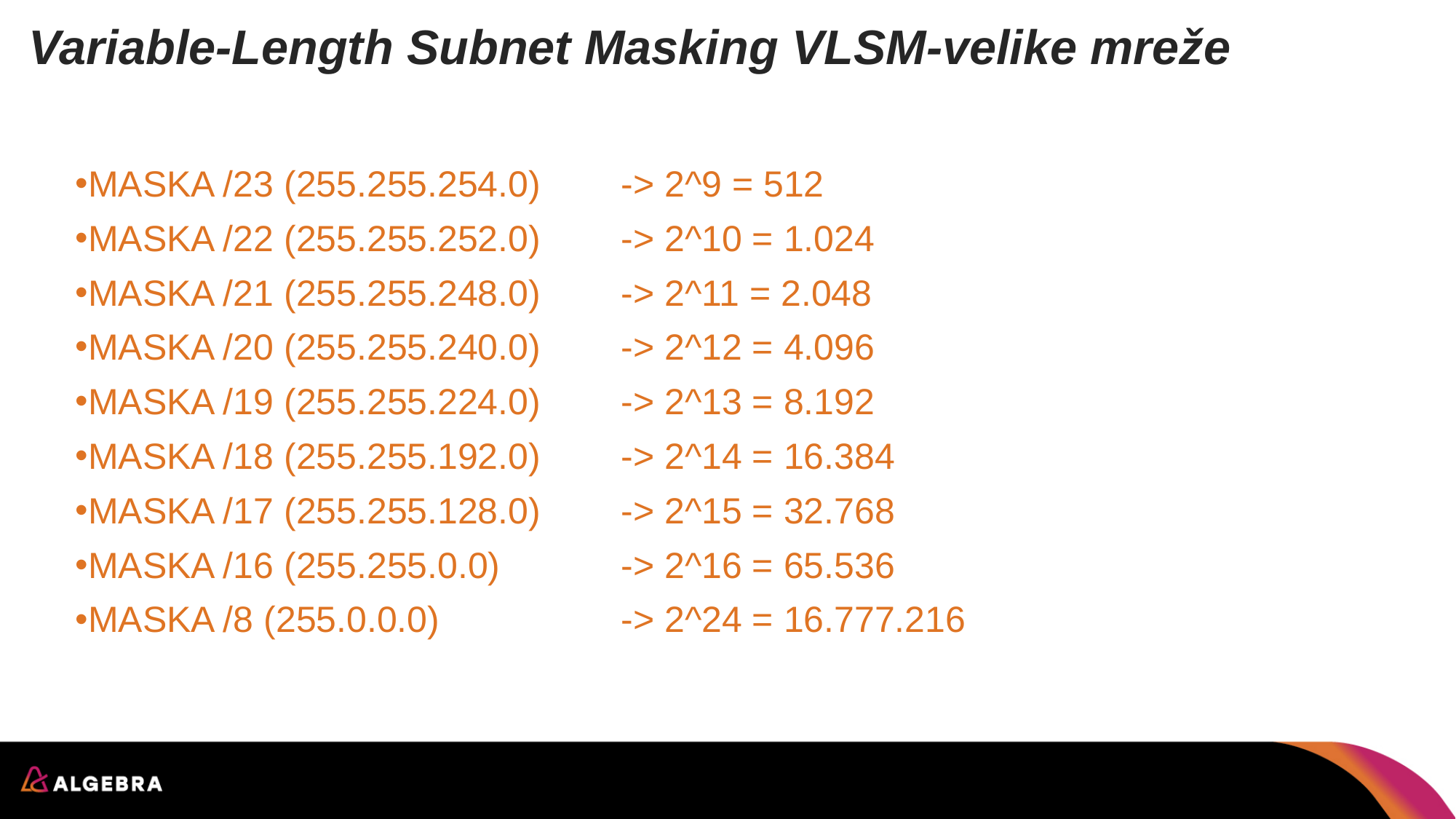

# Variable-Length Subnet Masking VLSM-velike mreže
Maska /23 (255.255.254.0) 	-> 2^9 = 512
Maska /22 (255.255.252.0)	-> 2^10 = 1.024
Maska /21 (255.255.248.0) 	-> 2^11 = 2.048
Maska /20 (255.255.240.0)	-> 2^12 = 4.096
Maska /19 (255.255.224.0) 	-> 2^13 = 8.192
Maska /18 (255.255.192.0) 	-> 2^14 = 16.384
Maska /17 (255.255.128.0) 	-> 2^15 = 32.768
Maska /16 (255.255.0.0) 		-> 2^16 = 65.536
Maska /8 (255.0.0.0)		-> 2^24 = 16.777.216